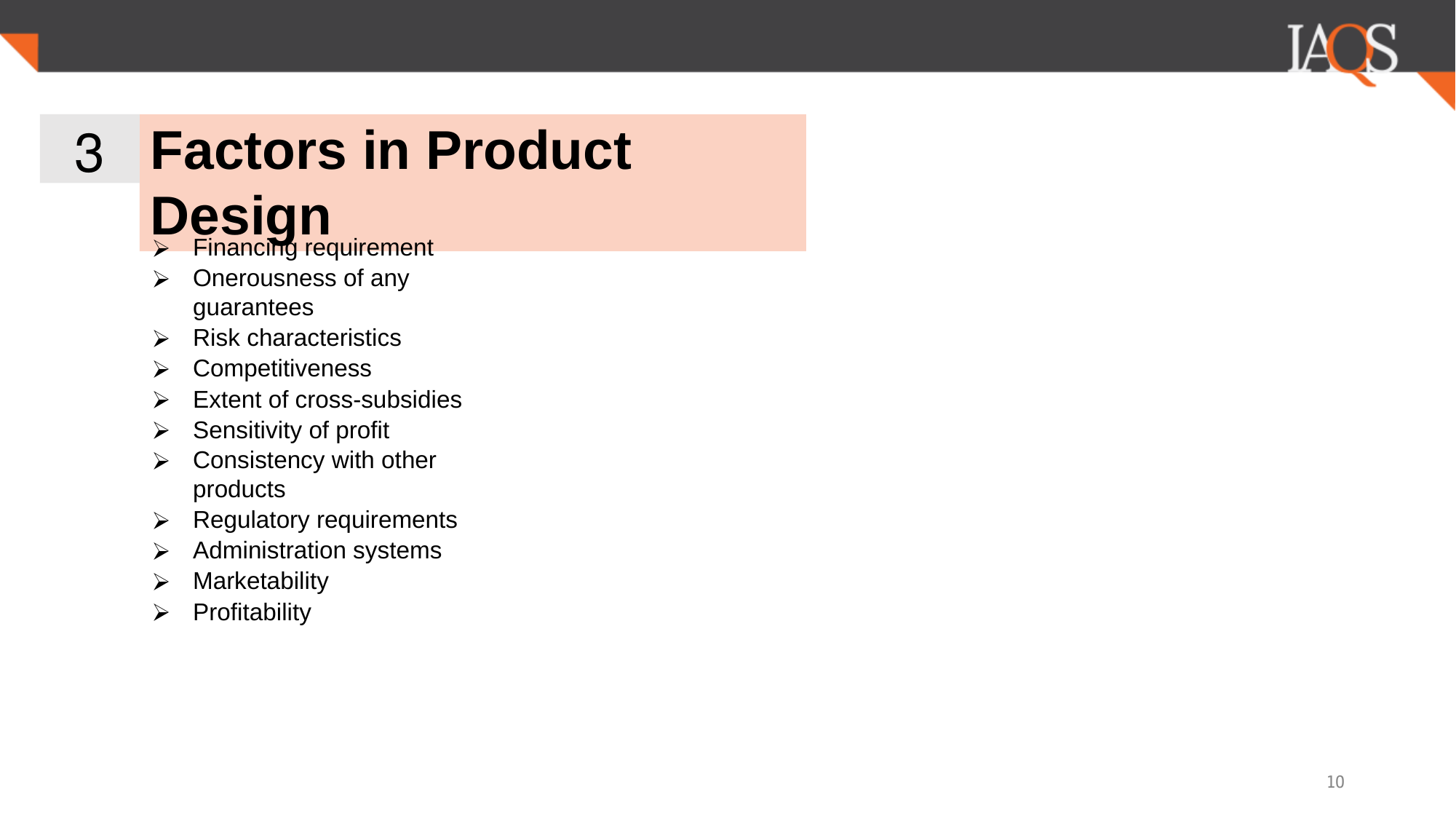

3
# Factors in Product Design
Financing requirement
Onerousness of any guarantees
Risk characteristics
Competitiveness
Extent of cross-subsidies
Sensitivity of profit
Consistency with other products
Regulatory requirements
Administration systems
Marketability
Profitability
10